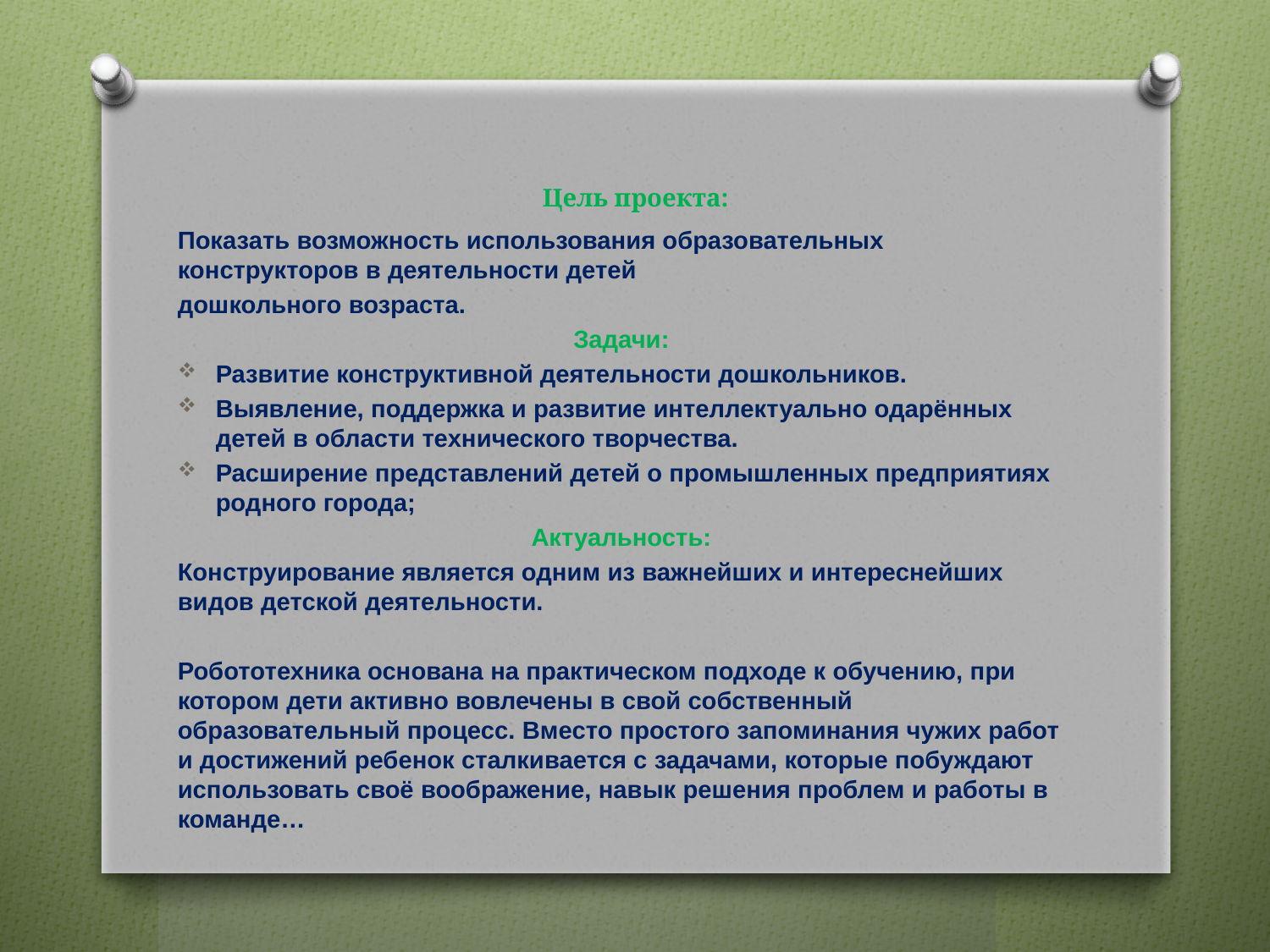

# Цель проекта:
Показать возможность использования образовательных конструкторов в деятельности детей
дошкольного возраста.
Задачи:
Развитие конструктивной деятельности дошкольников.
Выявление, поддержка и развитие интеллектуально одарённых детей в области технического творчества.
Расширение представлений детей о промышленных предприятиях родного города;
Актуальность:
Конструирование является одним из важнейших и интереснейших видов детской деятельности.

Робототехника основана на практическом подходе к обучению, при котором дети активно вовлечены в свой собственный образовательный процесс. Вместо простого запоминания чужих работ и достижений ребенок сталкивается с задачами, которые побуждают  использовать своё воображение, навык решения проблем и работы в команде…